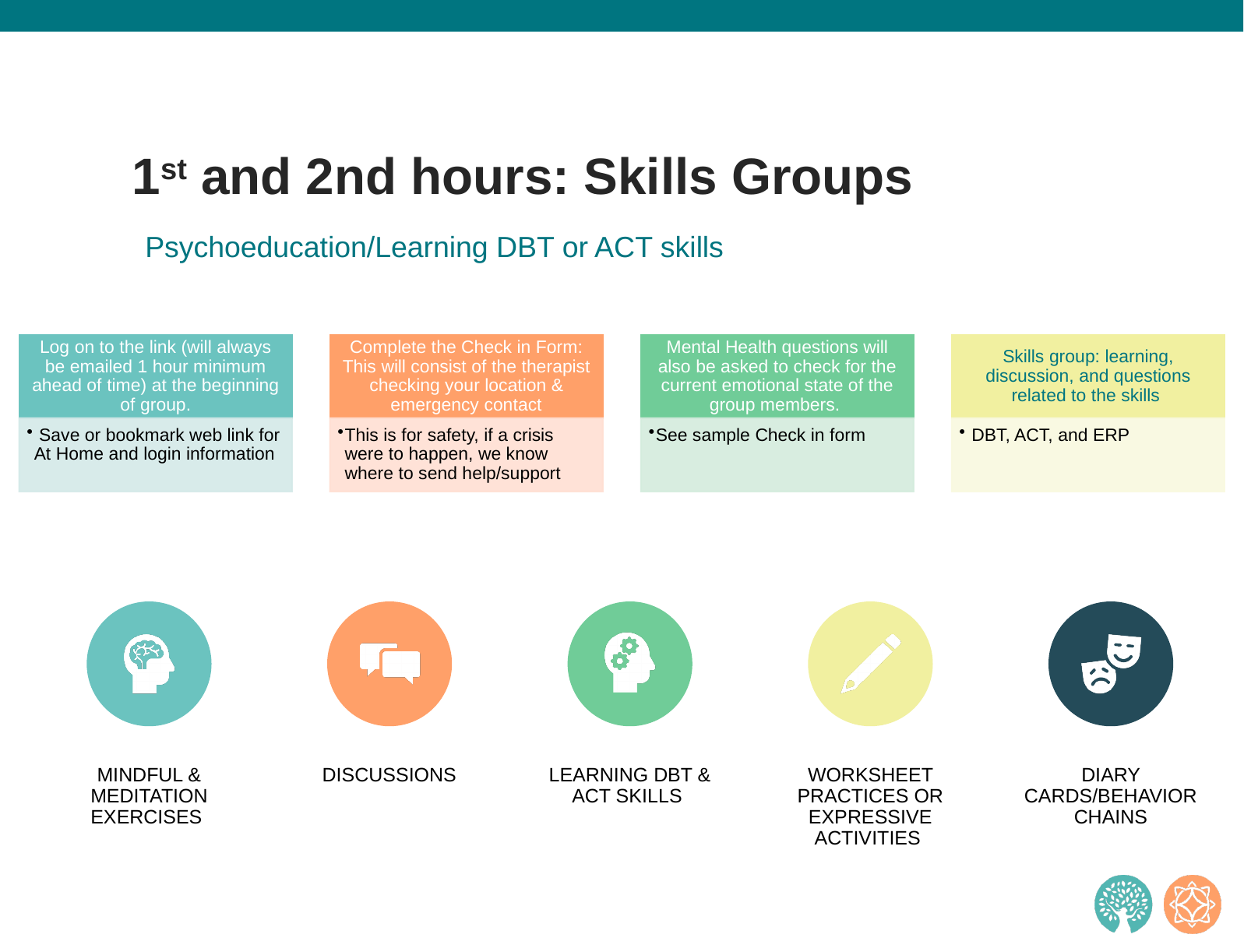

# 1st and 2nd hours: Skills Groups
Log on to the link (will always be emailed 1 hour minimum ahead of time) at the beginning of group.
 Save or bookmark web link for At Home and login information
Complete the Check in Form: This will consist of the therapist checking your location & emergency contact
This is for safety, if a crisis were to happen, we know where to send help/support
Mental Health questions will also be asked to check for the current emotional state of the group members.
See sample Check in form
Skills group: learning, discussion, and questions related to the skills
 DBT, ACT, and ERP

Psychoeducation/Learning DBT or ACT skills
Mindful & meditation exercises
Discussions
Learning DBT & ACT skills
Worksheet practices or expressive activities
Diary cards/Behavior Chains